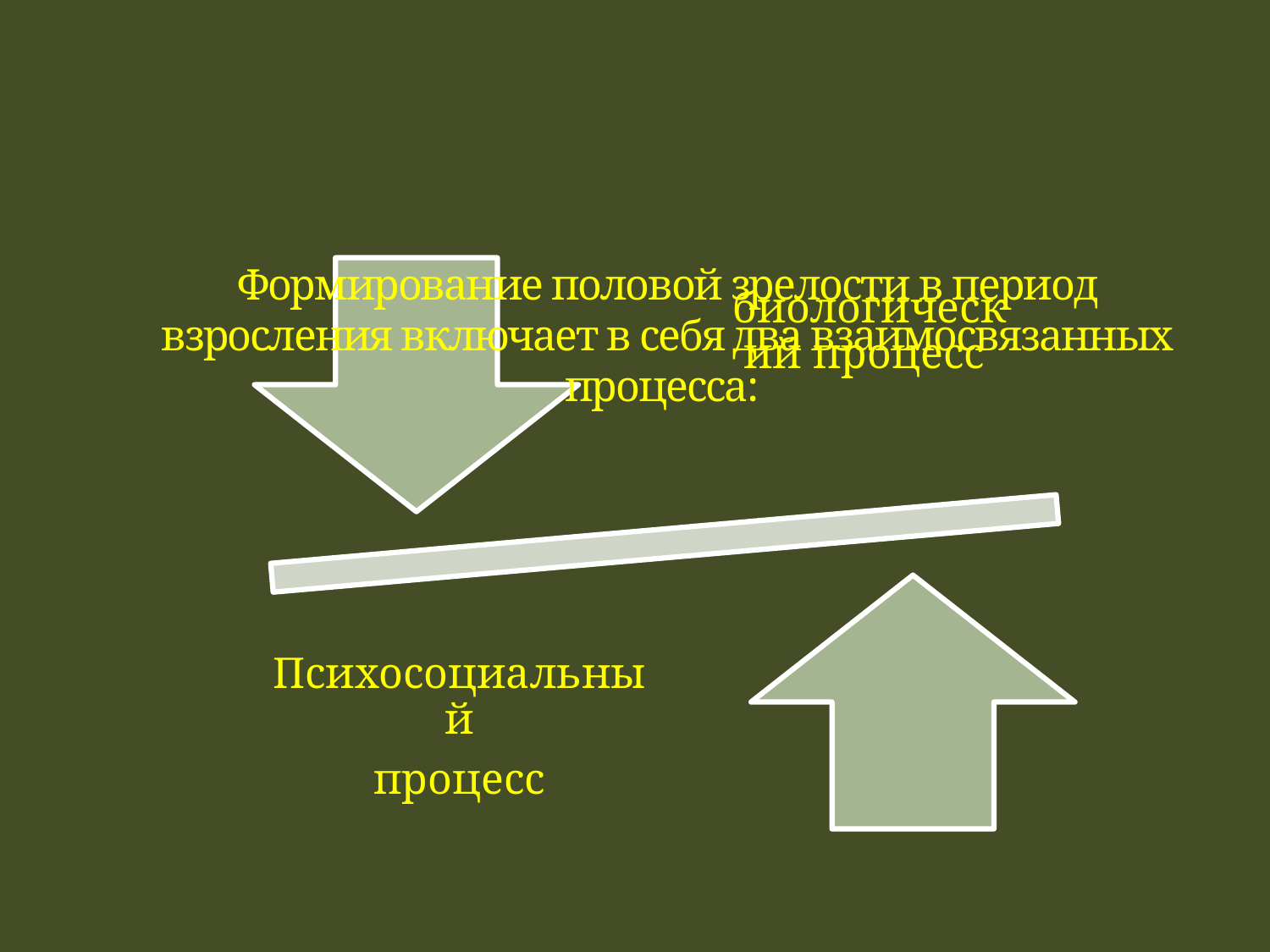

# Формирование половой зрелости в период взросления включает в себя два взаимосвязанных процесса:
биологический процесс

Психосоциальный
 процесс